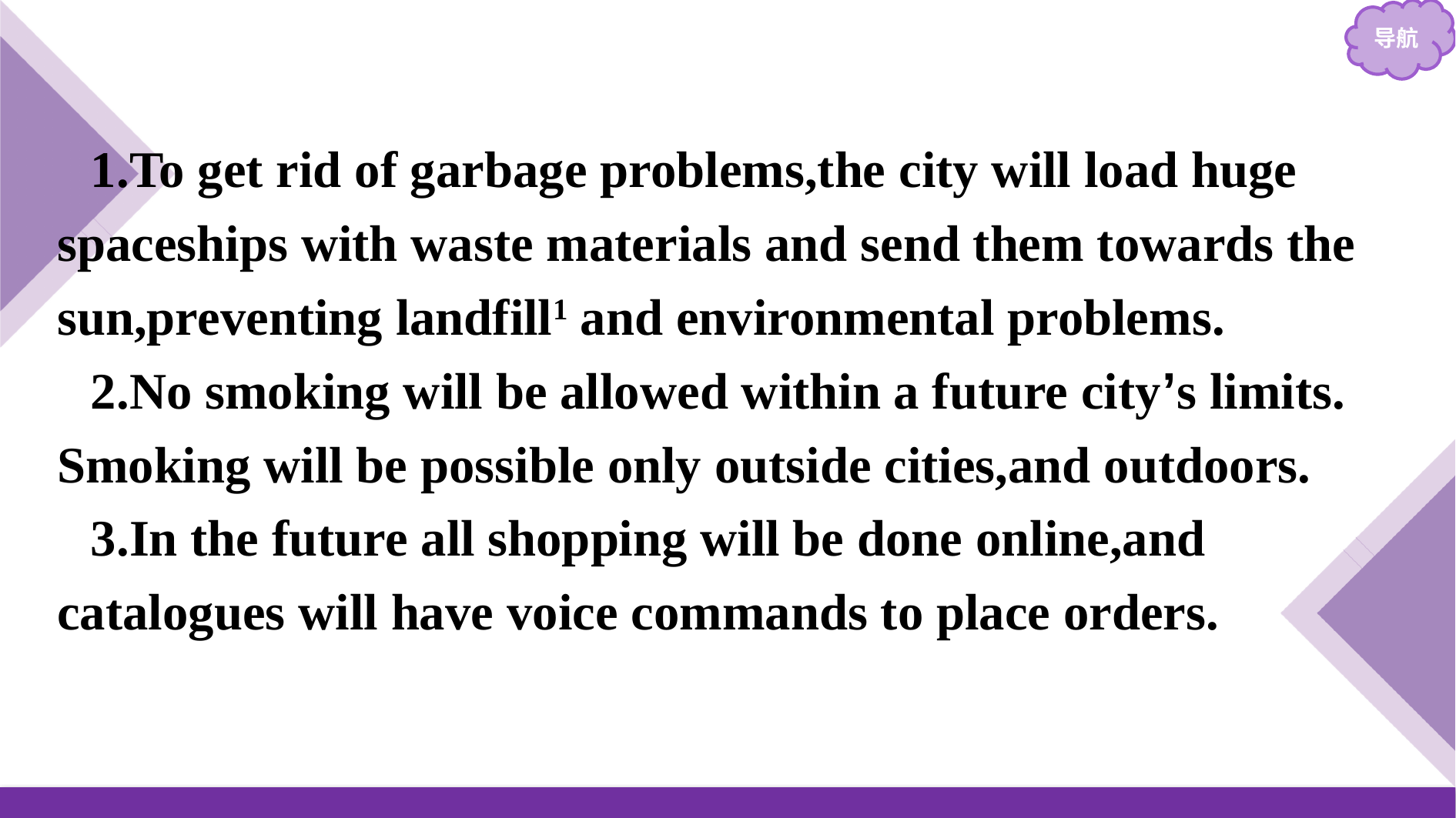

1.To get rid of garbage problems,the city will load huge spaceships with waste materials and send them towards the sun,preventing landfill1 and environmental problems.
2.No smoking will be allowed within a future city’s limits. Smoking will be possible only outside cities,and outdoors.
3.In the future all shopping will be done online,and catalogues will have voice commands to place orders.